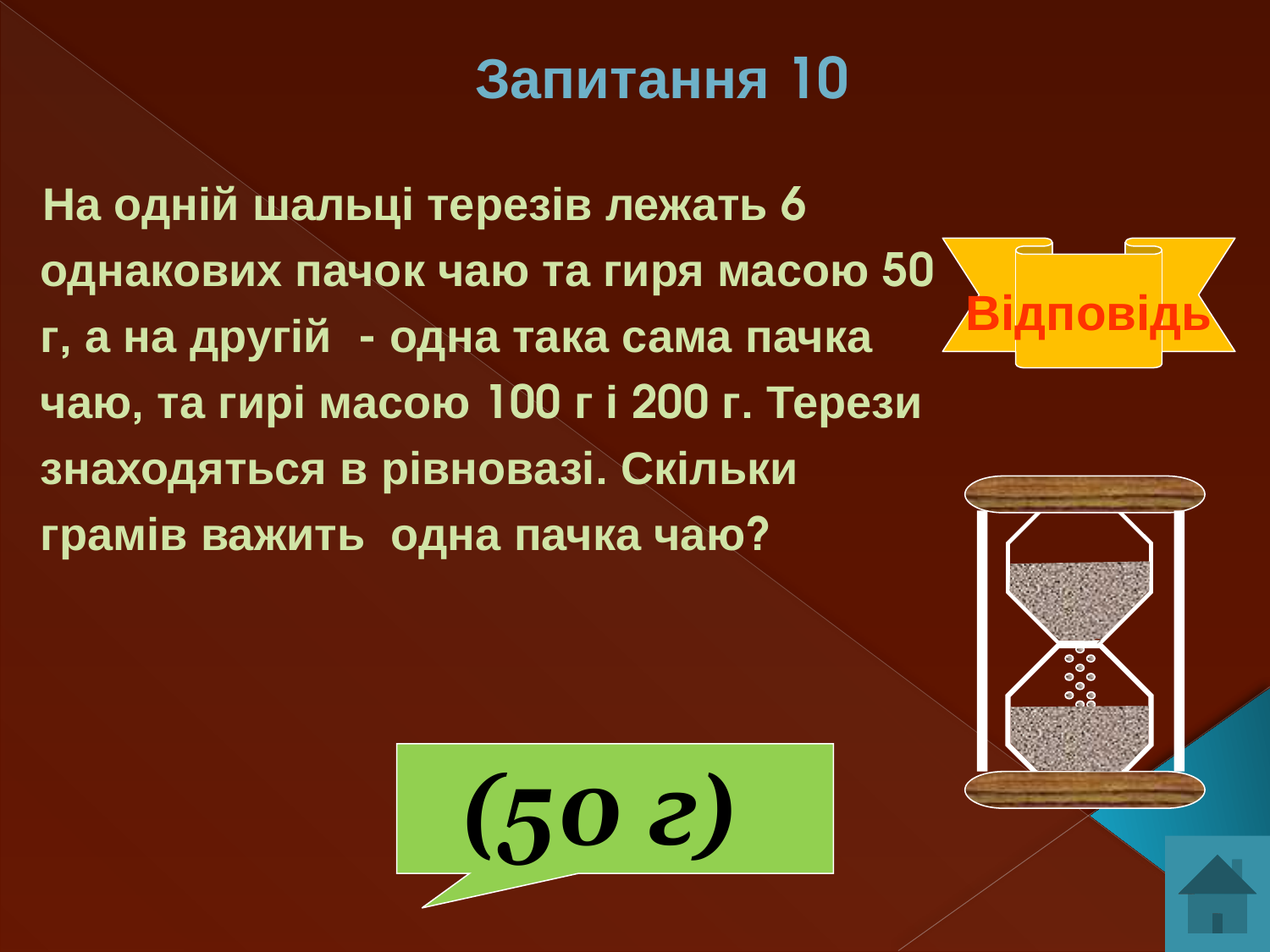

Запитання 10

    На одній шальці терезів лежать 6 однакових пачок чаю та гиря масою 50 г, а на другій  - одна така сама пачка чаю, та гирі масою 100 г і 200 г. Терези знаходяться в рівновазі. Скільки грамів важить  одна пачка чаю?

Відповідь

  (50 г)